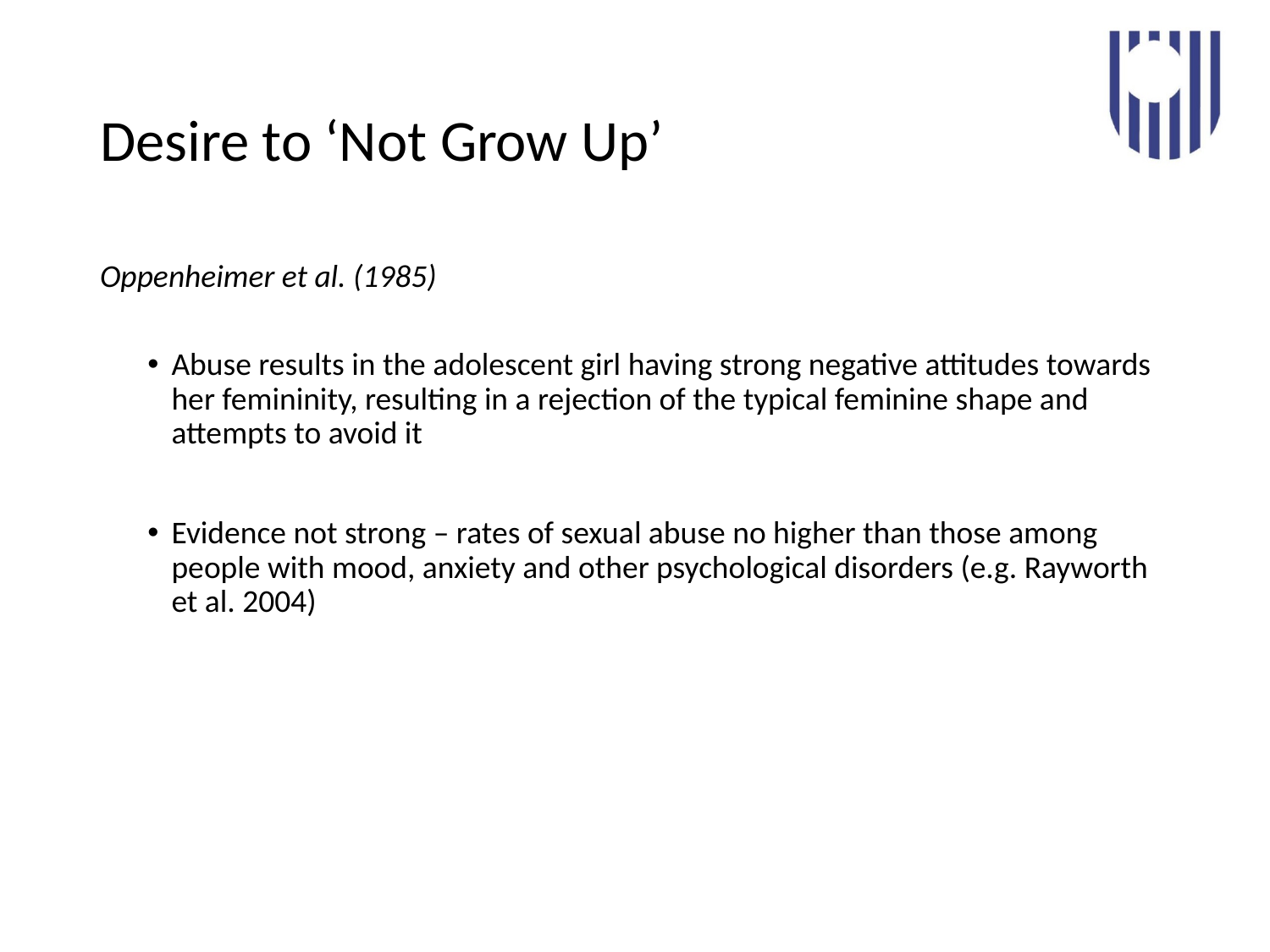

# Desire to ‘Not Grow Up’
Oppenheimer et al. (1985)

Abuse results in the adolescent girl having strong negative attitudes towards her femininity, resulting in a rejection of the typical feminine shape and attempts to avoid it

Evidence not strong – rates of sexual abuse no higher than those among people with mood, anxiety and other psychological disorders (e.g. Rayworth et al. 2004)